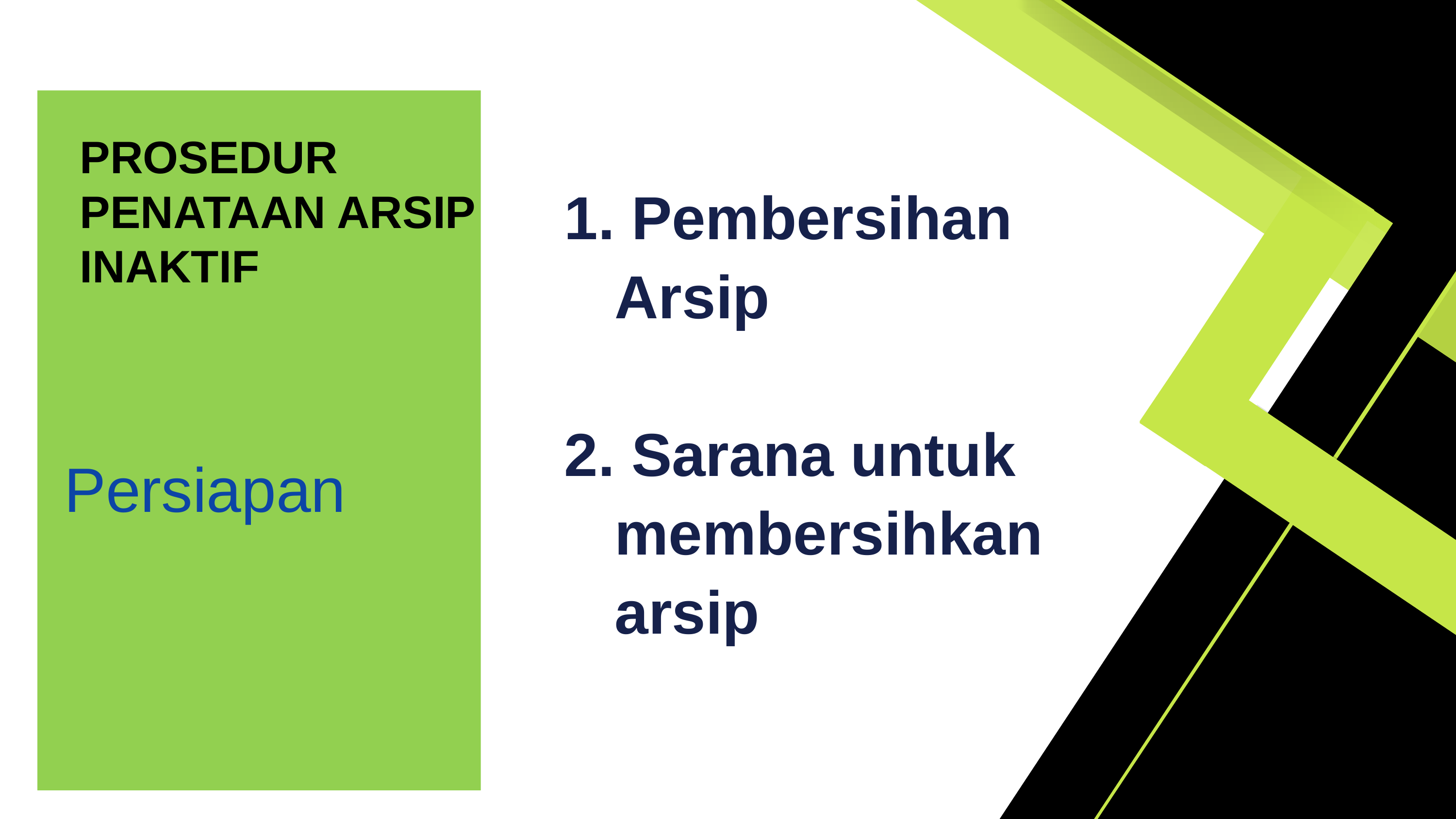

PROSEDUR PENATAAN ARSIP INAKTIF

 Pembersihan
   Arsip

2. Sarana untuk
   membersihkan
   arsip

VITAL

Persiapan
ARSIP DINAMIS